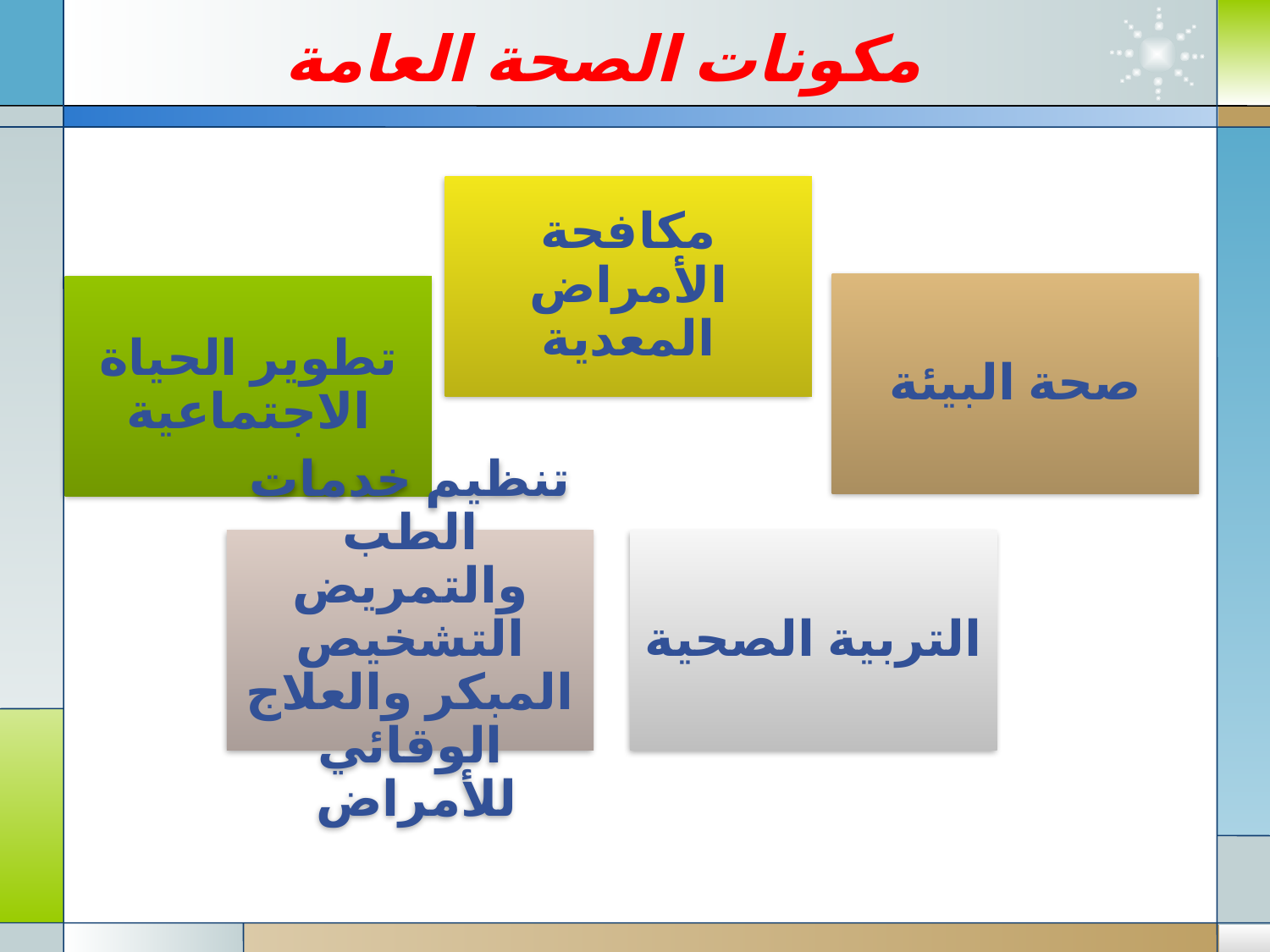

# مكونات الصحة العامة
تطوير الحياة الاجتماعية
مكافحة الأمراض المعدية
صحة البيئة
تنظيم خدمات الطب والتمريض التشخيص المبكر والعلاج الوقائي للأمراض
التربية الصحية